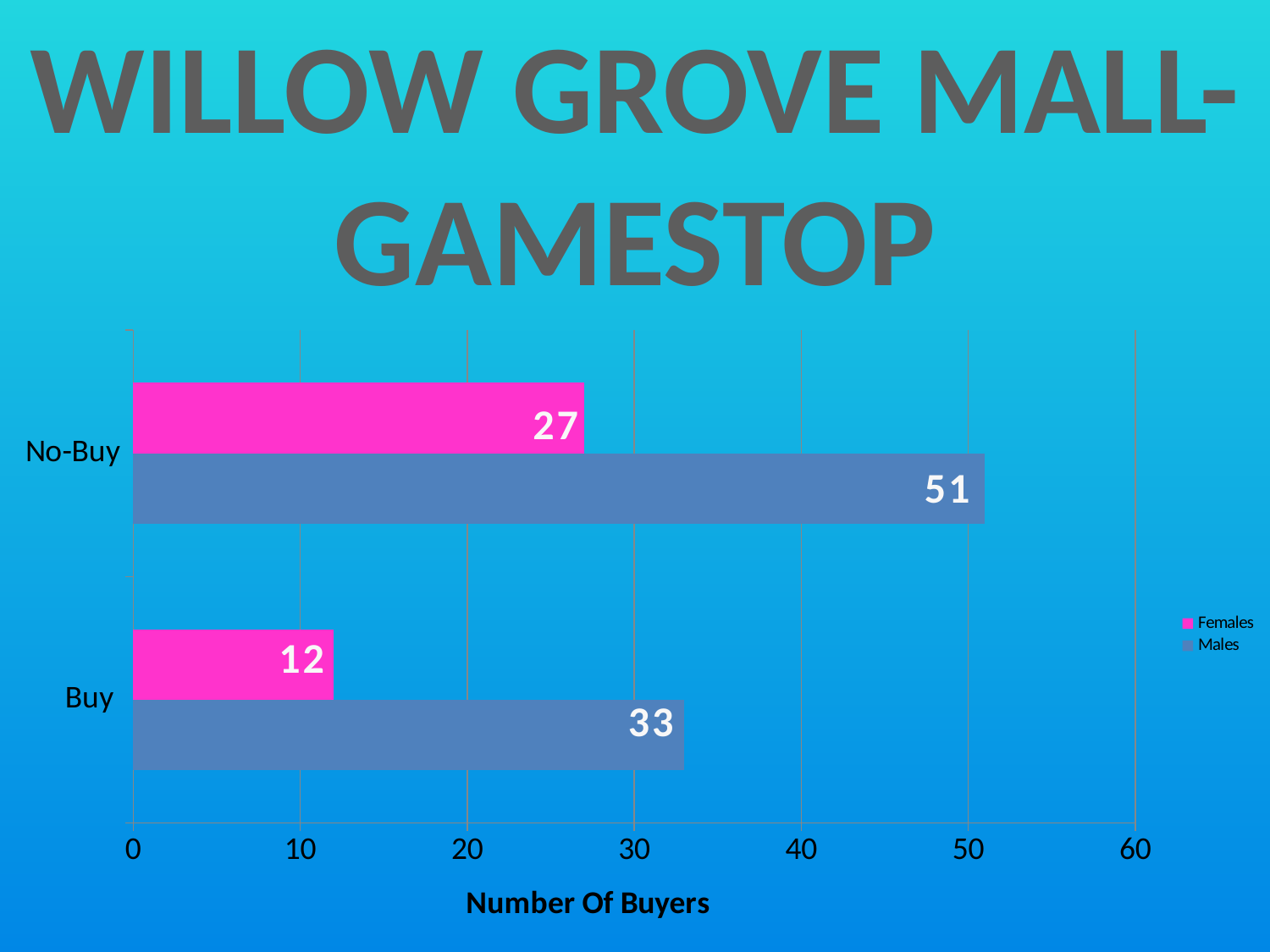

WILLOW GROVE MALL-
GAMESTOP

### Chart

| Category | Males | Females |
|---|---|---|
| Buy  | 33.0 | 12.0 |
| No-Buy | 51.0 | 27.0 |
27
51
12
33